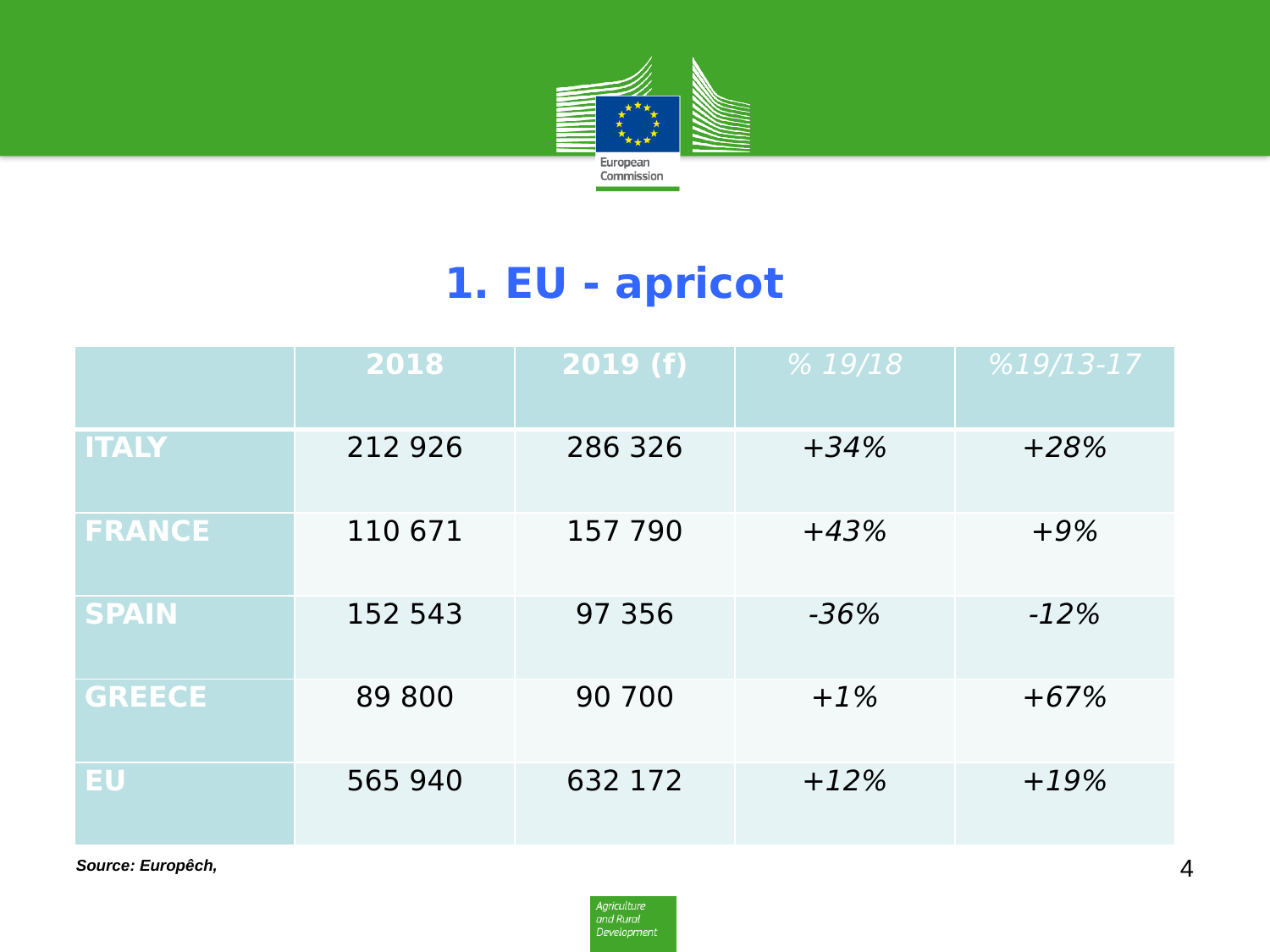

Source: Europêch
# 1. EU - apricot
|  | 2018 | 2019 (f) | % 19/18 | %19/13-17 |
| --- | --- | --- | --- | --- |
| ITALY | 212 926 | 286 326 | +34% | +28% |
| FRANCE | 110 671 | 157 790 | +43% | +9% |
| SPAIN | 152 543 | 97 356 | -36% | -12% |
| GREECE | 89 800 | 90 700 | +1% | +67% |
| EU | 565 940 | 632 172 | +12% | +19% |
4
Source: Europêch,